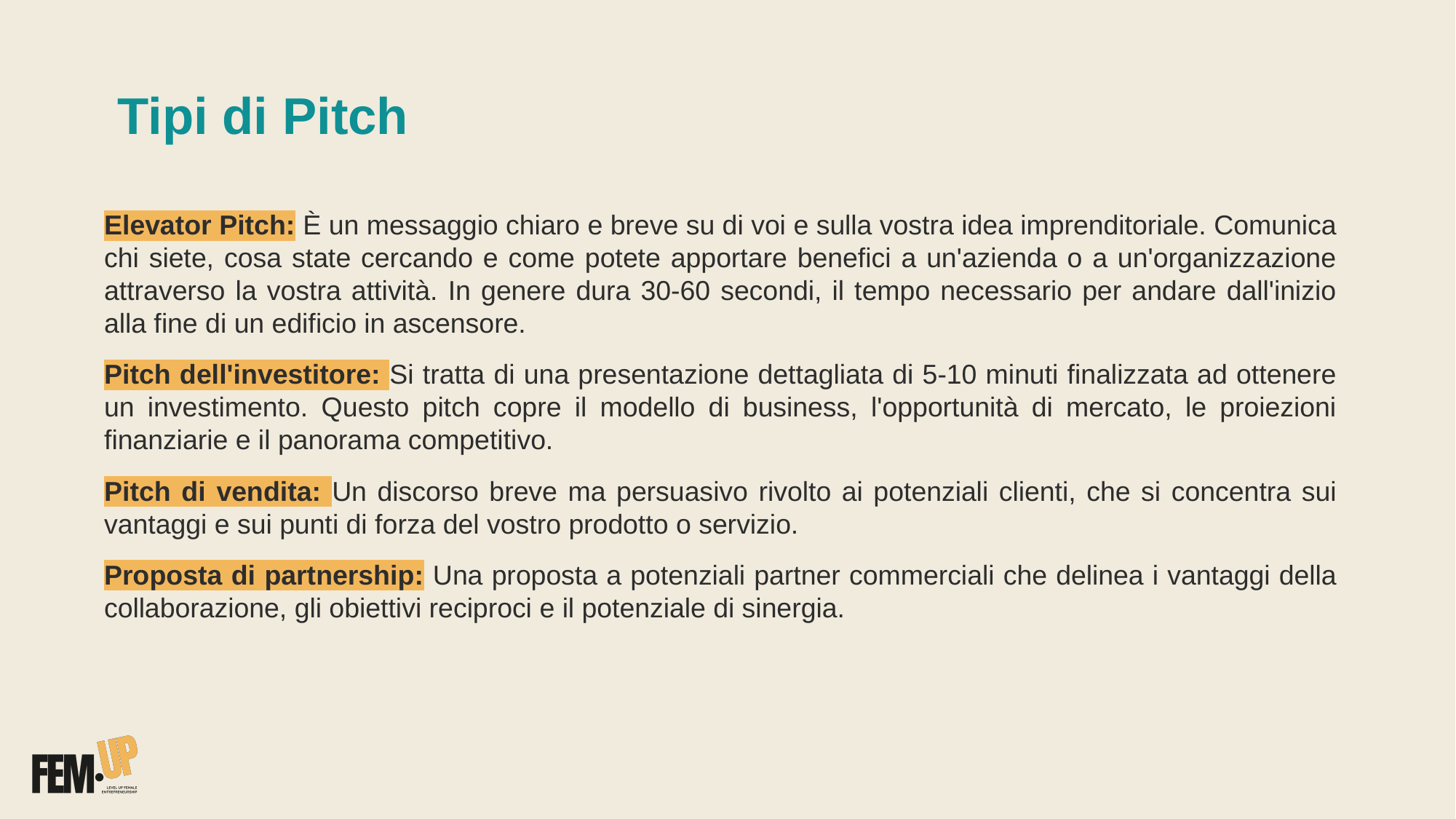

# Tipi di Pitch
Elevator Pitch: È un messaggio chiaro e breve su di voi e sulla vostra idea imprenditoriale. Comunica chi siete, cosa state cercando e come potete apportare benefici a un'azienda o a un'organizzazione attraverso la vostra attività. In genere dura 30-60 secondi, il tempo necessario per andare dall'inizio alla fine di un edificio in ascensore.
Pitch dell'investitore: Si tratta di una presentazione dettagliata di 5-10 minuti finalizzata ad ottenere un investimento. Questo pitch copre il modello di business, l'opportunità di mercato, le proiezioni finanziarie e il panorama competitivo.
Pitch di vendita: Un discorso breve ma persuasivo rivolto ai potenziali clienti, che si concentra sui vantaggi e sui punti di forza del vostro prodotto o servizio.
Proposta di partnership: Una proposta a potenziali partner commerciali che delinea i vantaggi della collaborazione, gli obiettivi reciproci e il potenziale di sinergia.